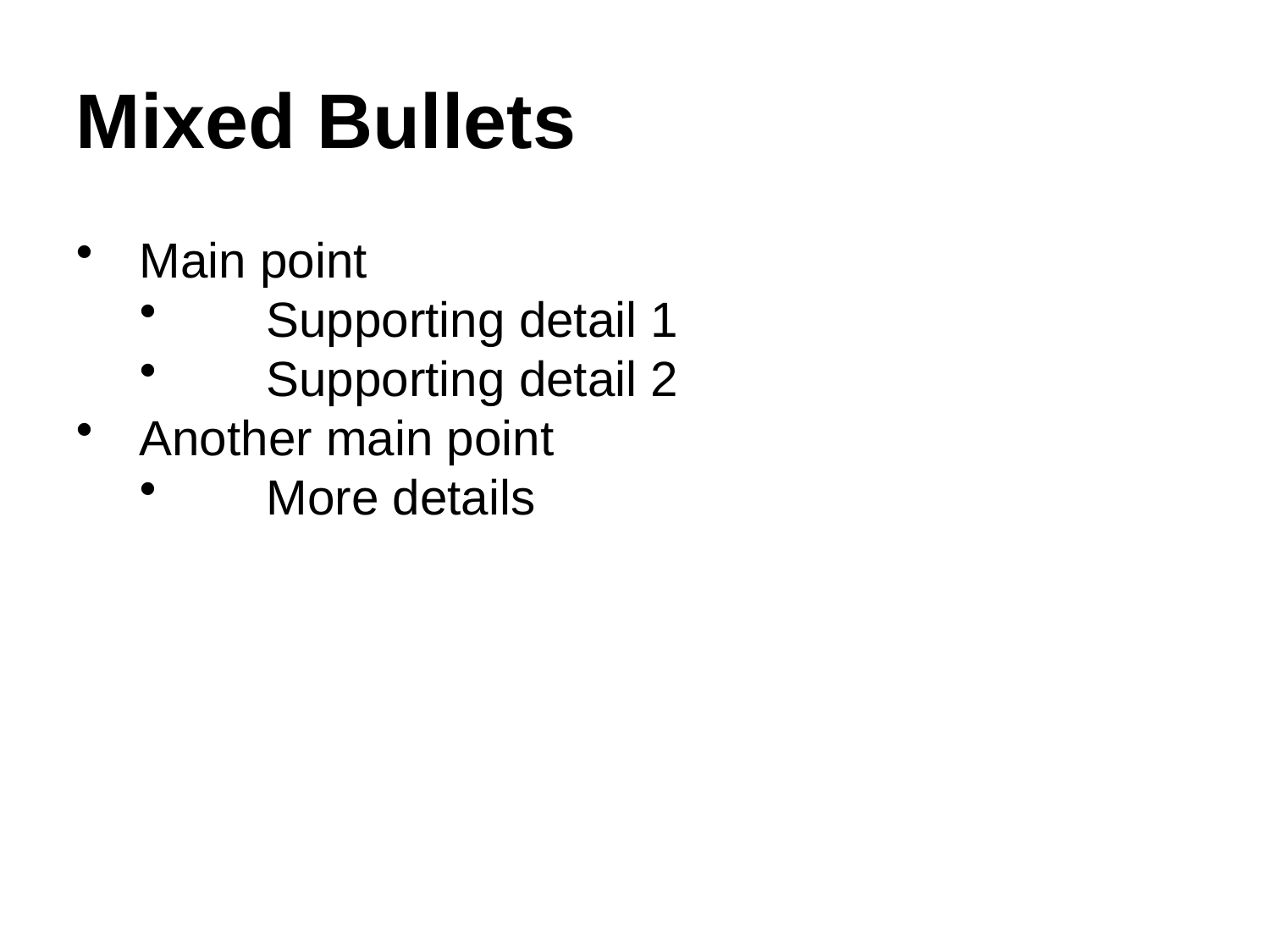

Mixed Bullets
Main point
Supporting detail 1
Supporting detail 2
Another main point
More details